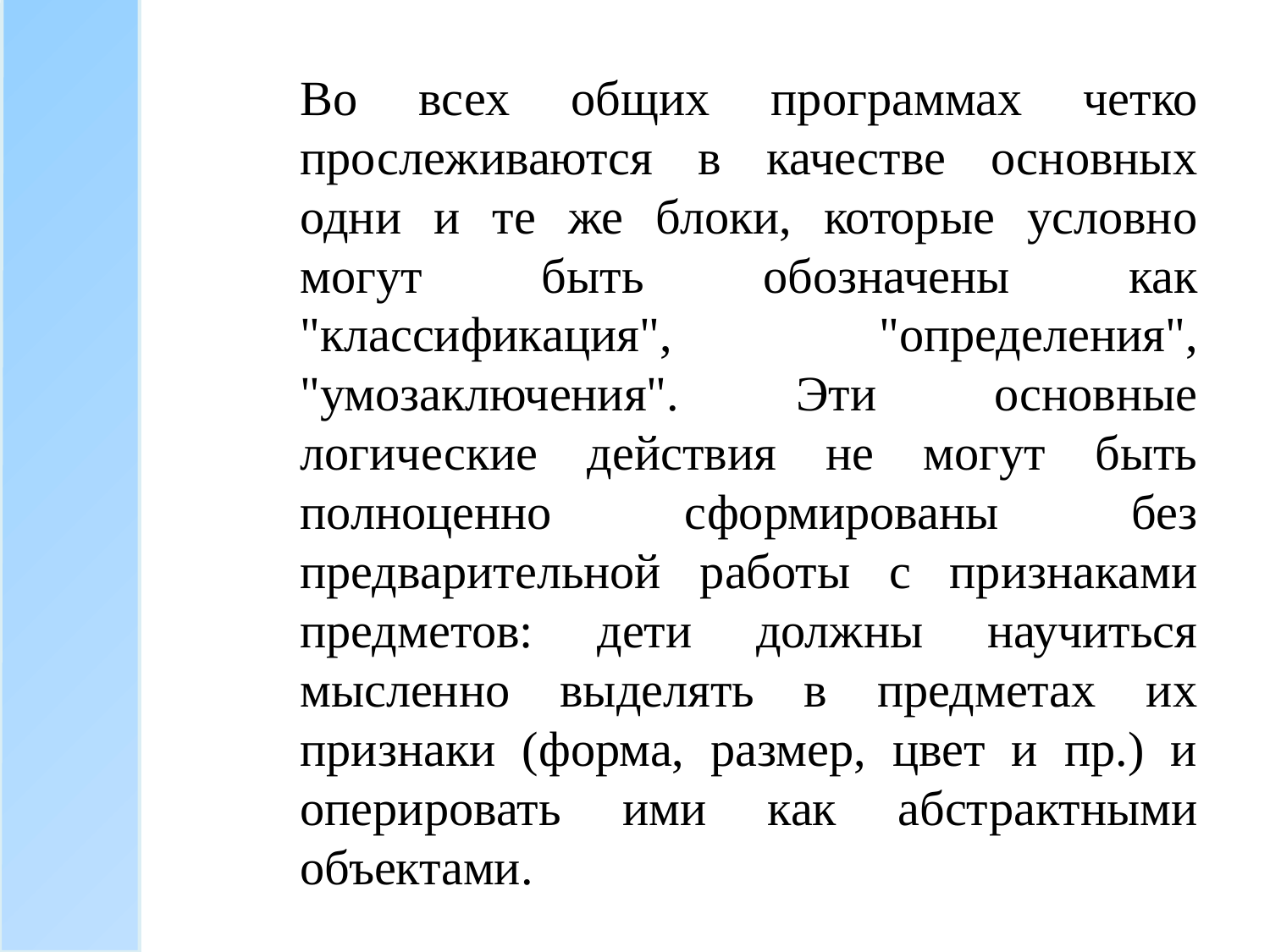

Во всех общих программах четко прослеживаются в качестве основных одни и те же блоки, которые условно могут быть обозначены как "классификация", "определения", "умозаключения". Эти основные логические действия не могут быть полноценно сформированы без предварительной работы с признаками предметов: дети должны научиться мысленно выделять в предметах их признаки (форма, размер, цвет и пр.) и оперировать ими как абстрактными объектами.